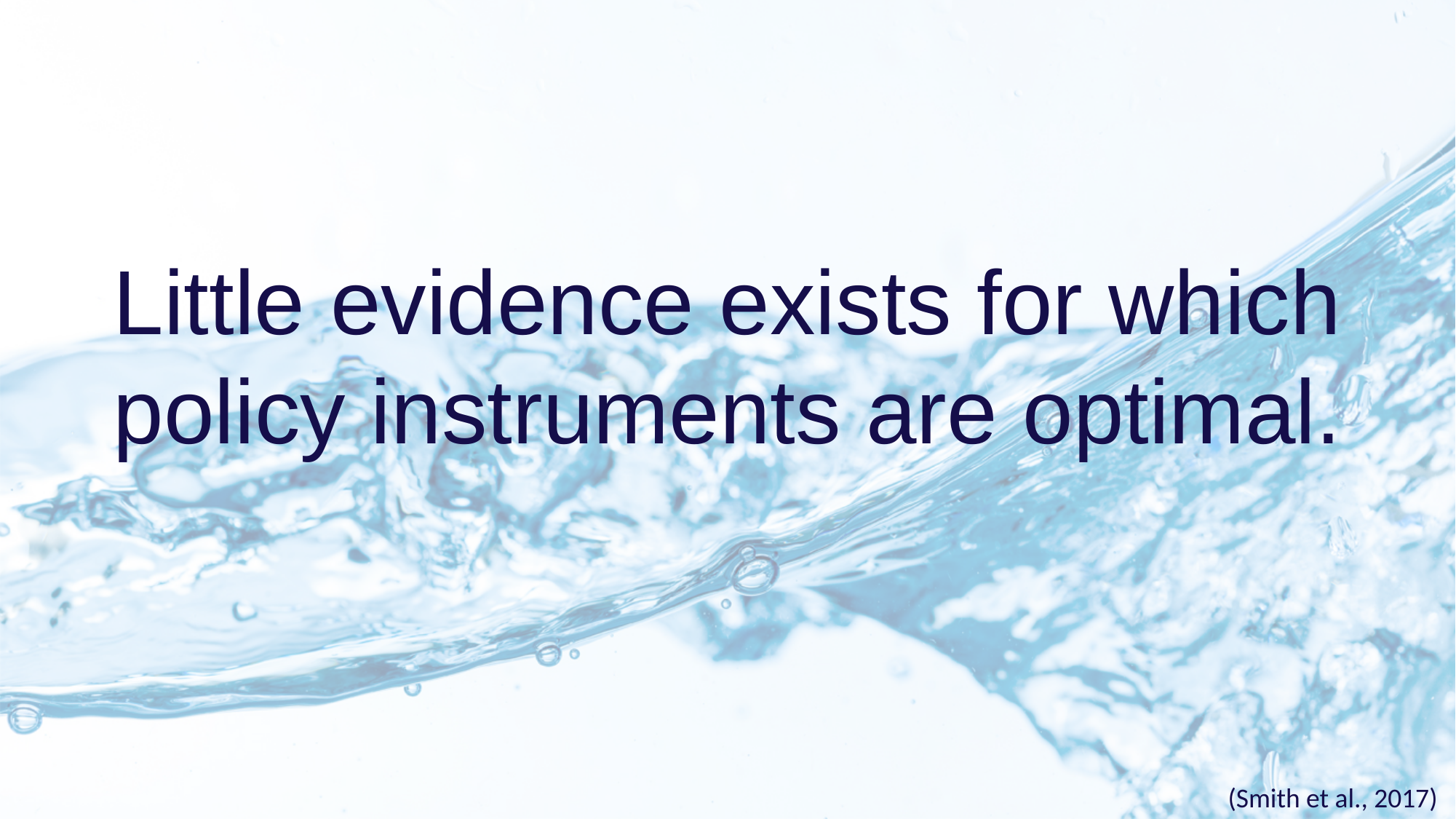

Little evidence exists for which policy instruments are optimal.
(Smith et al., 2017)